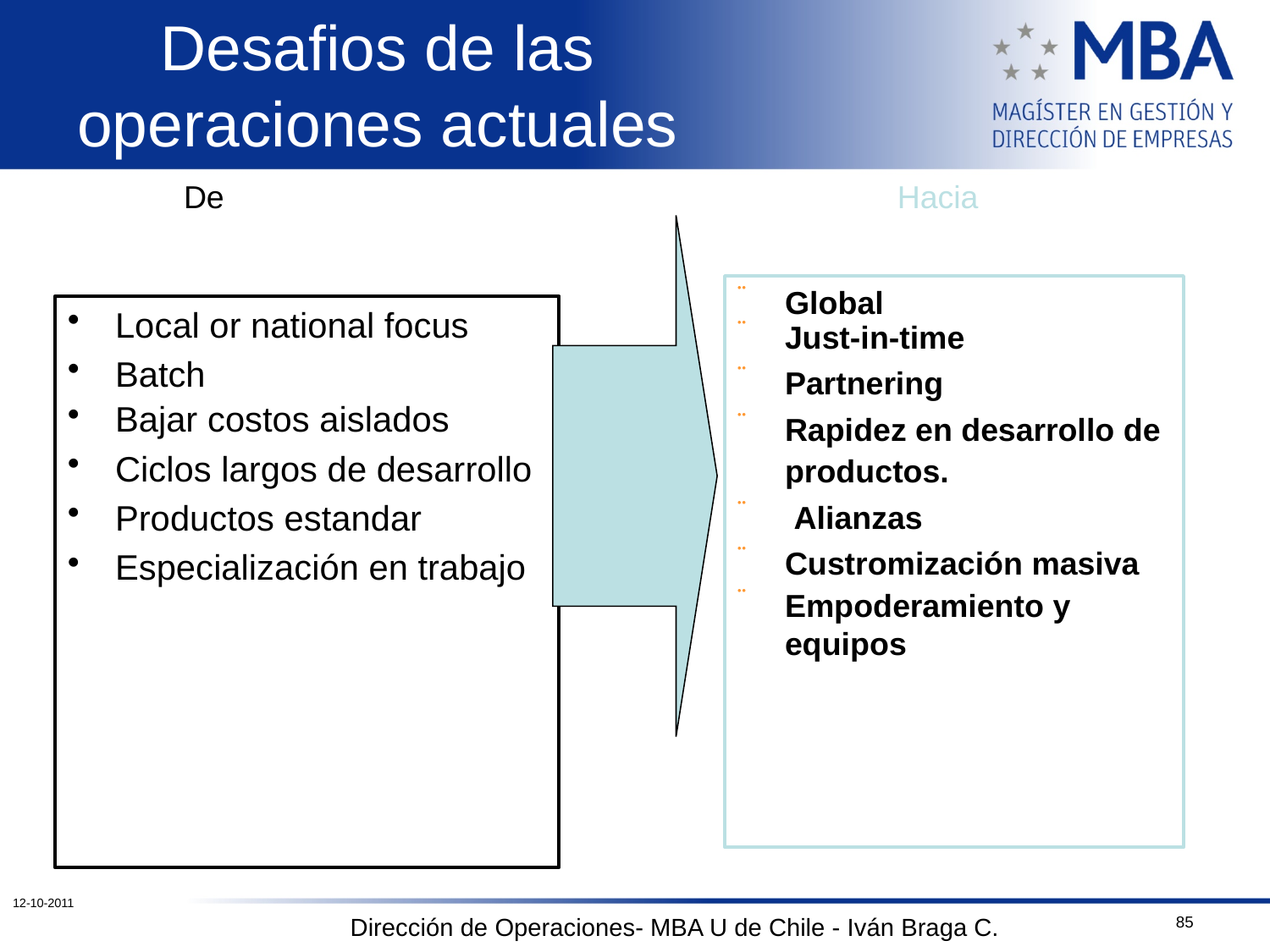

# Desafios de las operaciones actuales
      De                                                                            Hacia

Global
Just-in-time
Partnering
Rapidez en desarrollo de productos.
 Alianzas
Custromización masiva
Empoderamiento y equipos
Local or national focus
Batch
Bajar costos aislados
Ciclos largos de desarrollo
Productos estandar
Especialización en trabajo
12-10-2011

85